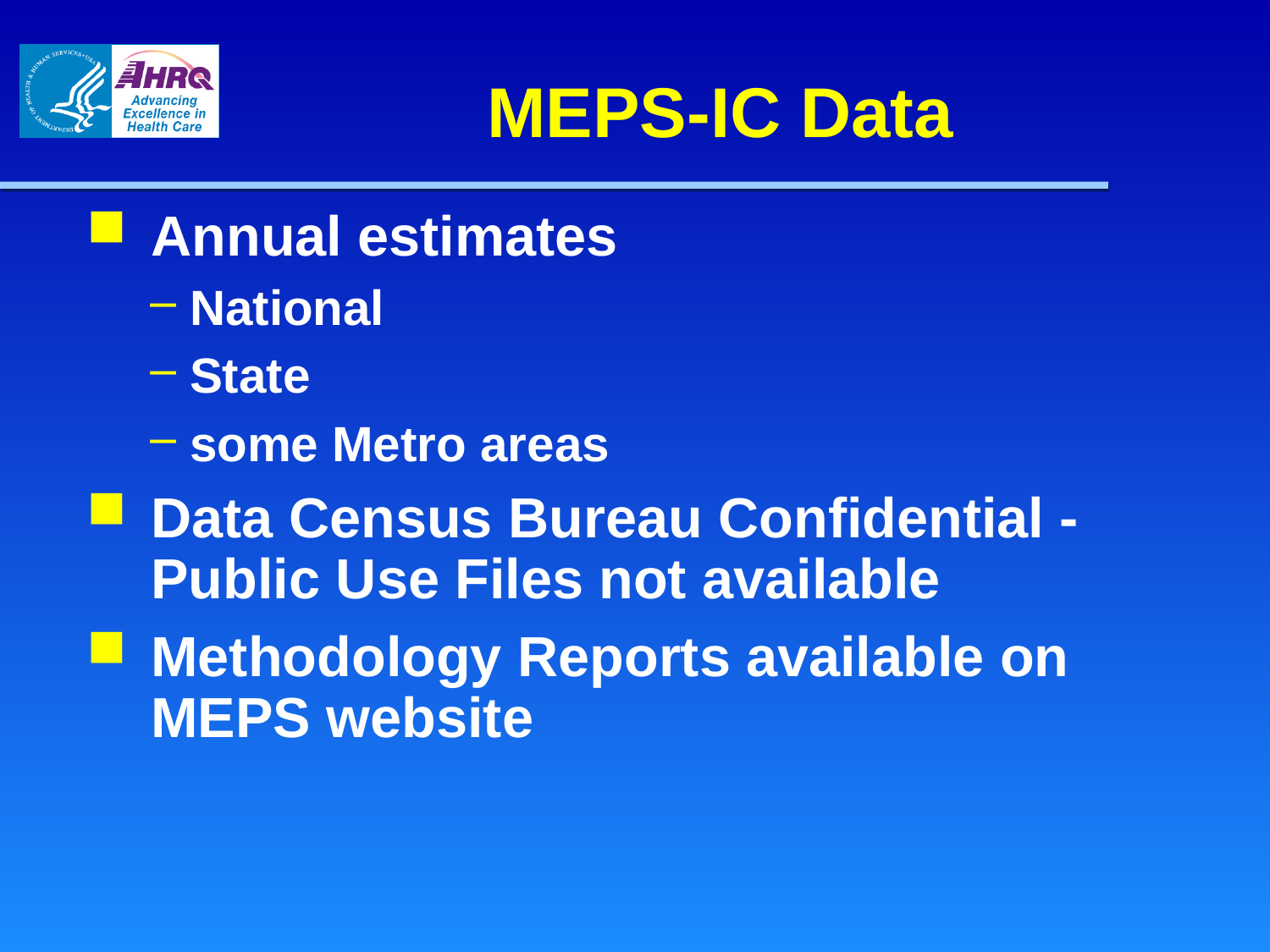

MEPS-IC Data
Annual estimates
National
State
some Metro areas
Data Census Bureau Confidential - Public Use Files not available
Methodology Reports available on MEPS website